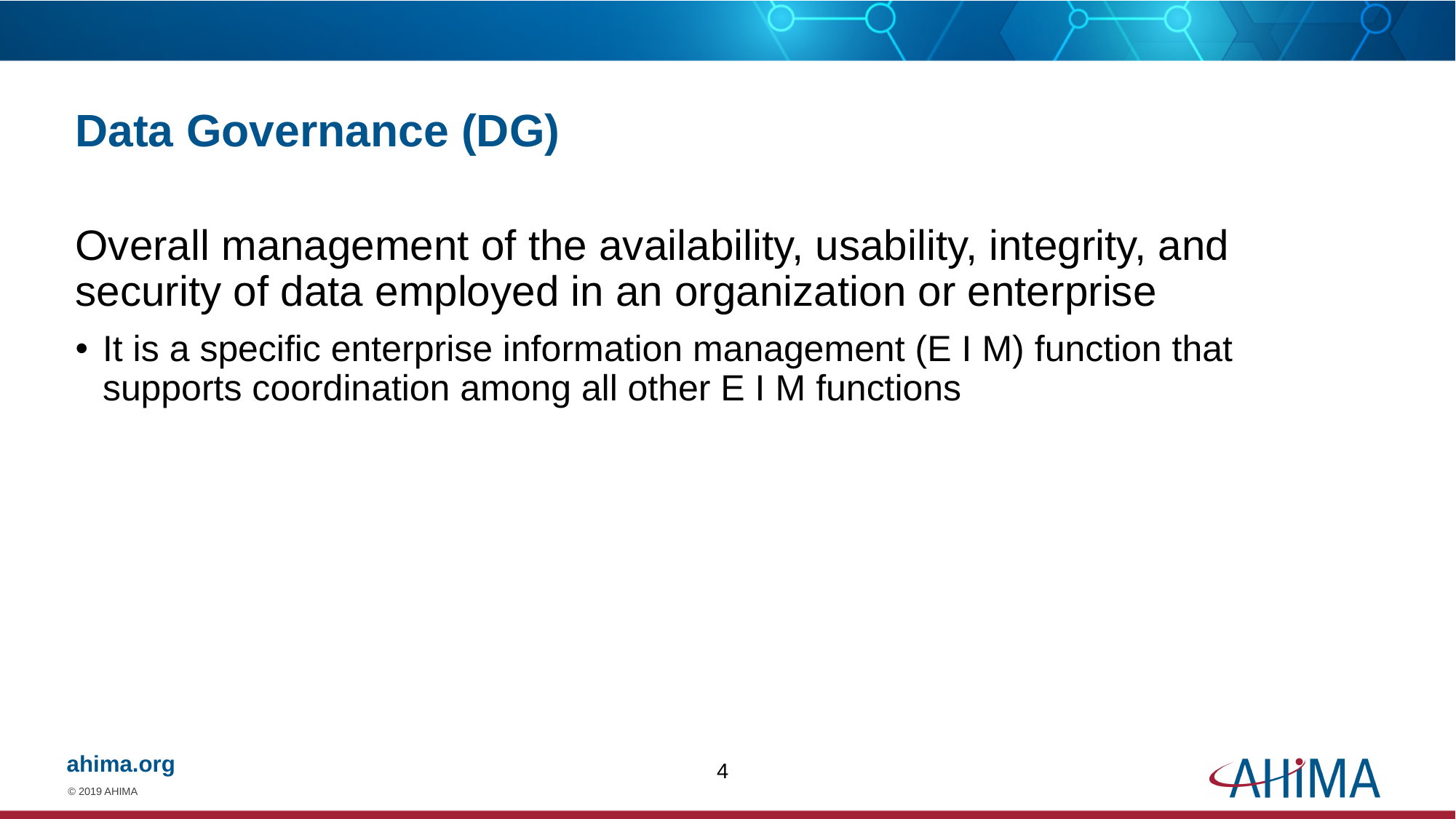

# Data Governance (DG)
Overall management of the availability, usability, integrity, and security of data employed in an organization or enterprise
It is a specific enterprise information management (E I M) function that supports coordination among all other E I M functions